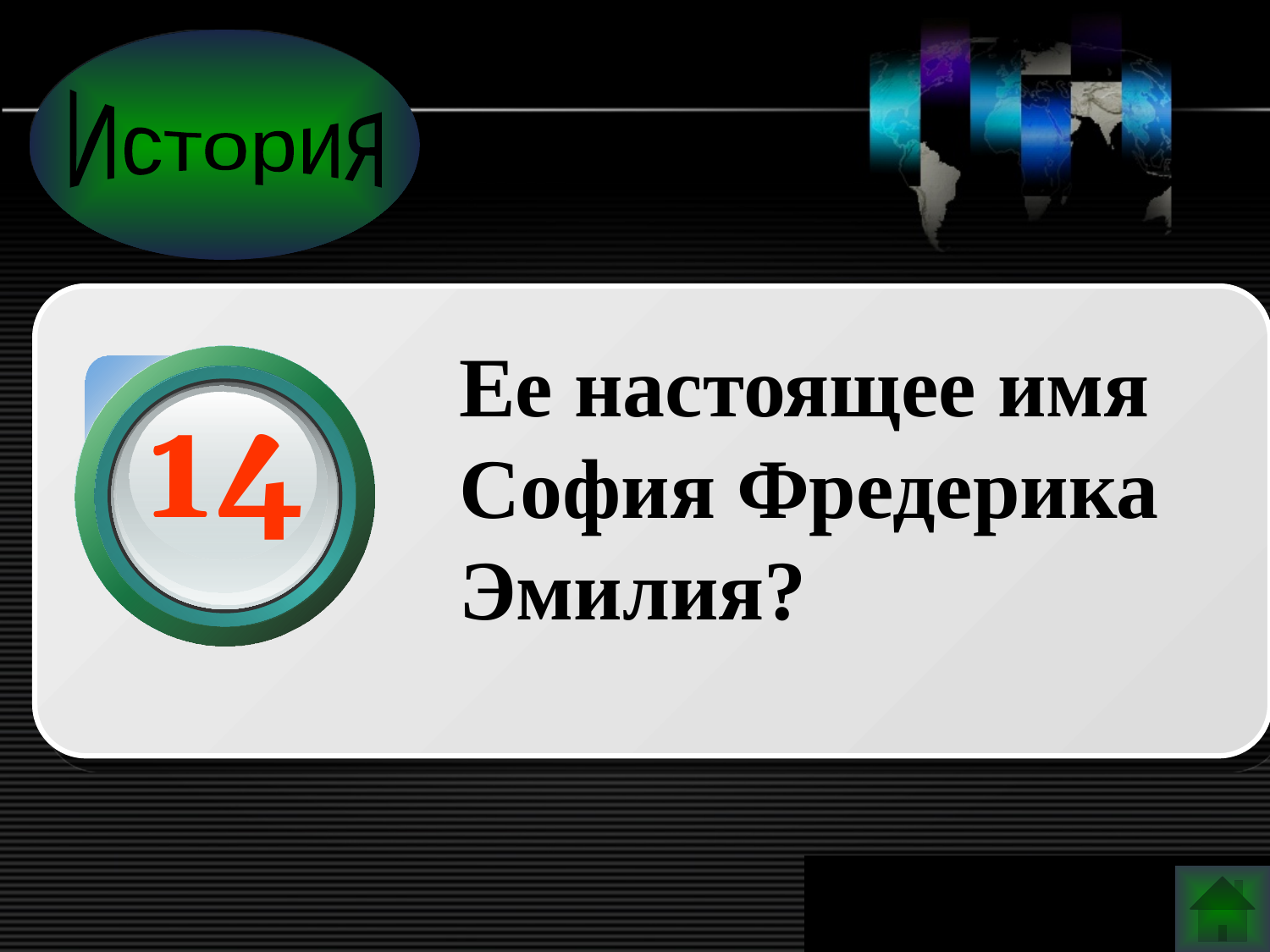

История

Ее настоящее имя София Фредерика Эмилия?

14

www.themegallery.com